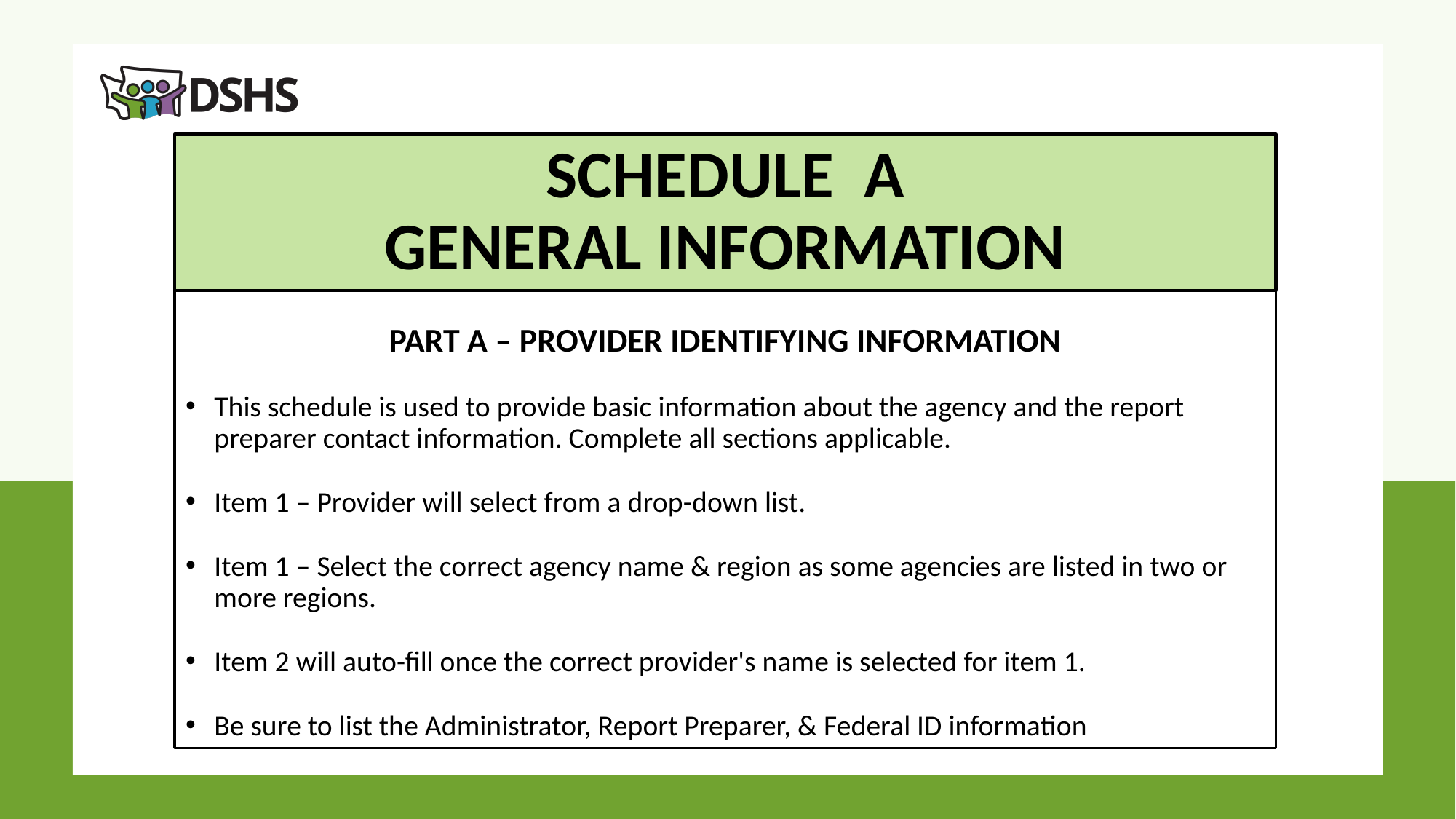

# SCHEDULE  A GENERAL INFORMATION

PART A – PROVIDER IDENTIFYING INFORMATION

This schedule is used to provide basic information about the agency and the report preparer contact information. Complete all sections applicable.

Item 1 – Provider will select from a drop-down list.

Item 1 – Select the correct agency name & region as some agencies are listed in two or more regions.

Item 2 will auto-fill once the correct provider's name is selected for item 1.

Be sure to list the Administrator, Report Preparer, & Federal ID information